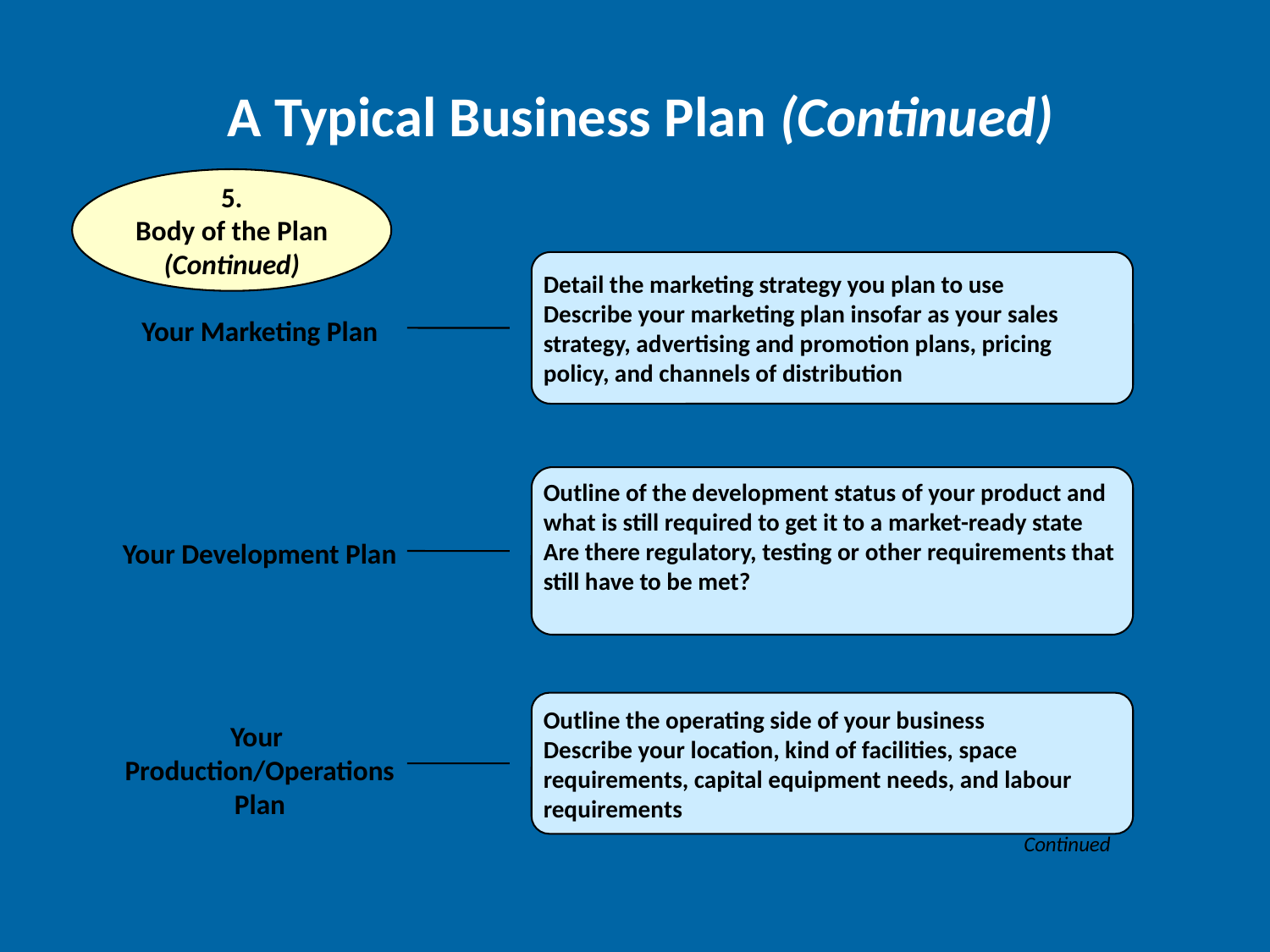

A Typical Business Plan (Continued)

5.
Body of the Plan
(Continued)

Detail the marketing strategy you plan to use
Describe your marketing plan insofar as your sales strategy, advertising and promotion plans, pricing policy, and channels of distribution
Your Marketing Plan

Outline of the development status of your product and what is still required to get it to a market-ready state
Are there regulatory, testing or other requirements that still have to be met?
Your Development Plan

Outline the operating side of your business
Describe your location, kind of facilities, space requirements, capital equipment needs, and labour requirements
Your
Production/Operations
Plan

Continued